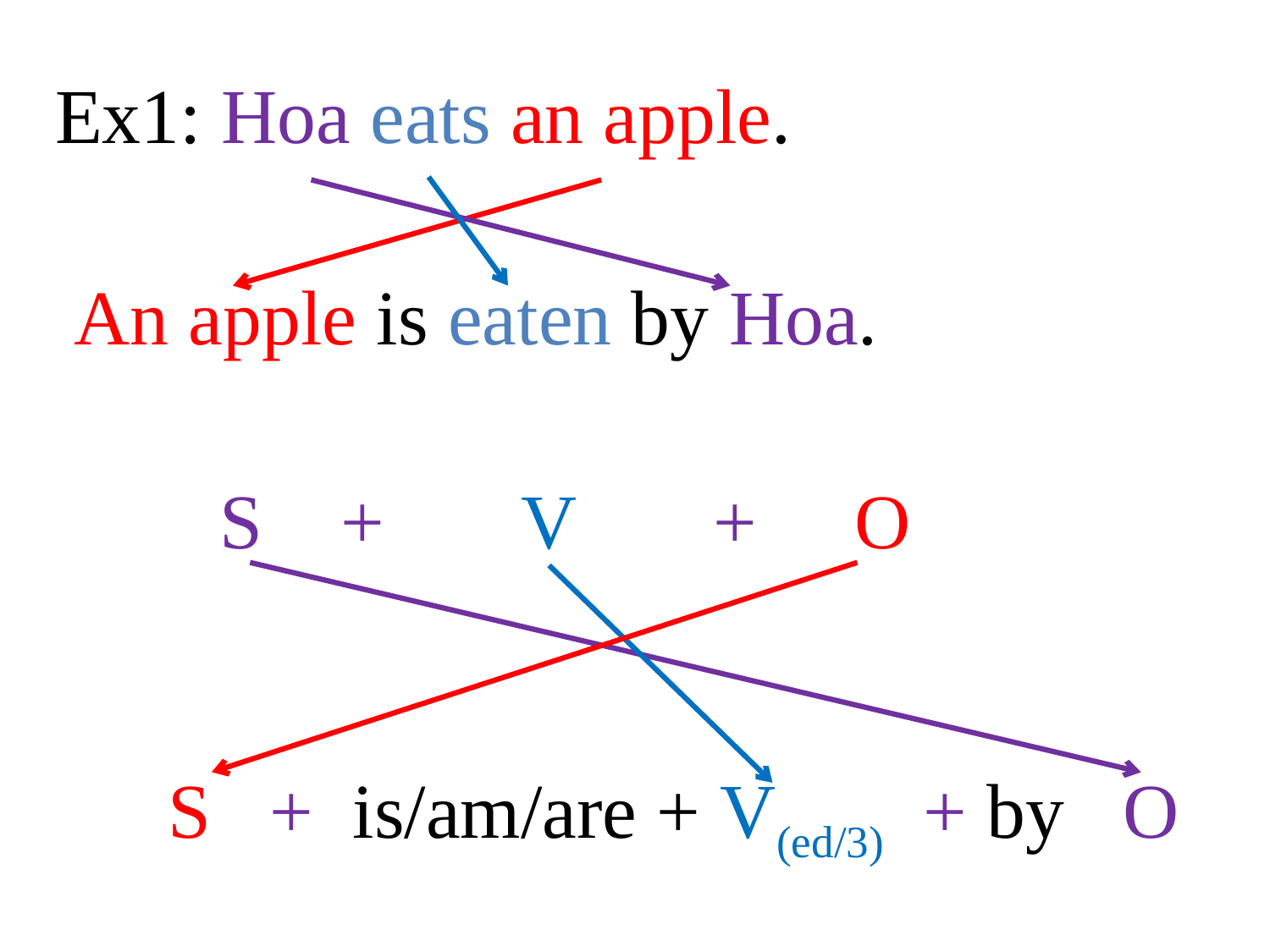

# Ex1: Hoa eats an apple.
An apple is eaten by Hoa.
         S    +       V       +     O
        S   +  is/am/are + V(ed/3)  + by   O